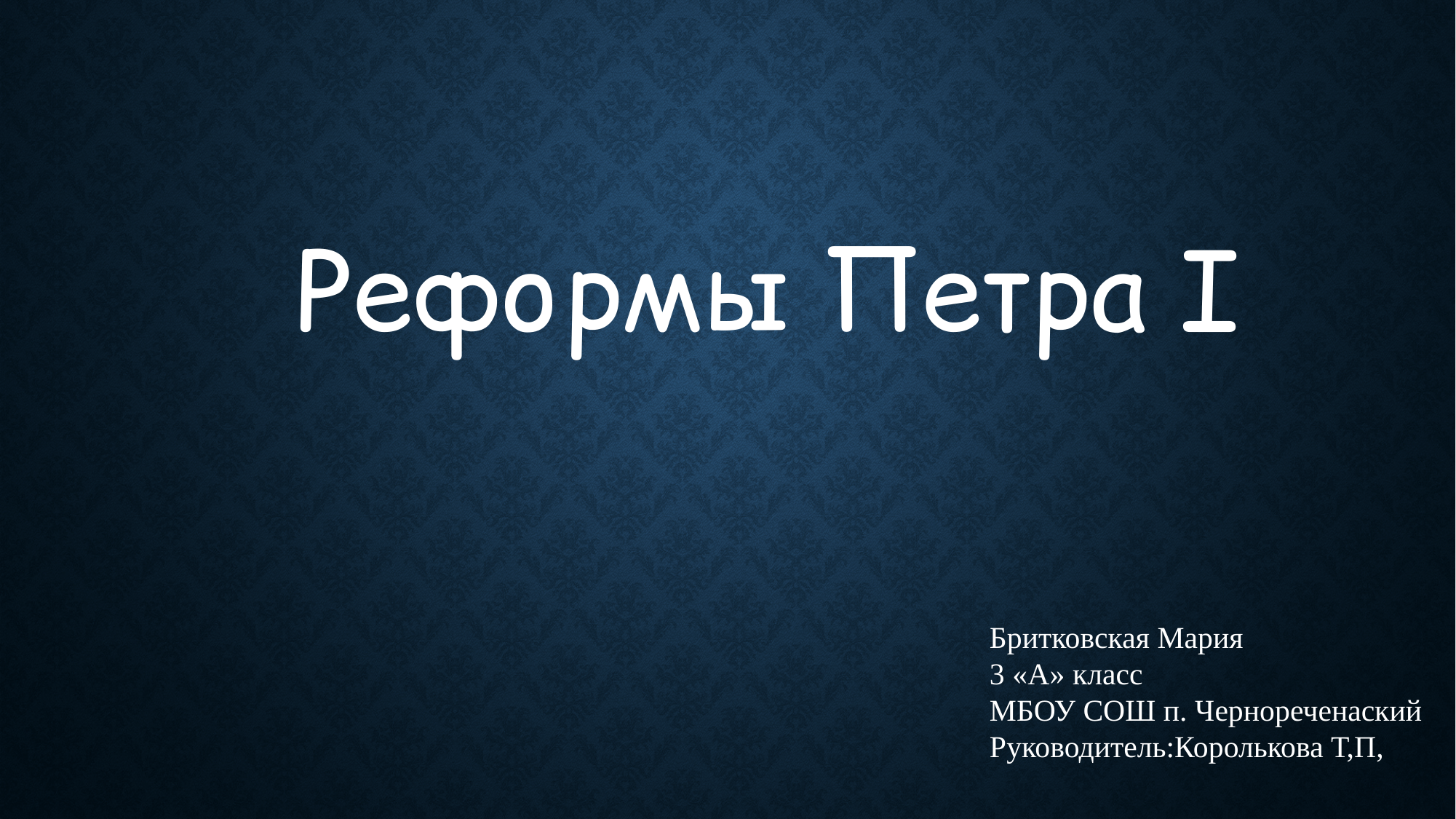

Реформы Петра I
Бритковская Мария
3 «А» класс
МБОУ СОШ п. Чернореченаский
Руководитель:Королькова Т,П,